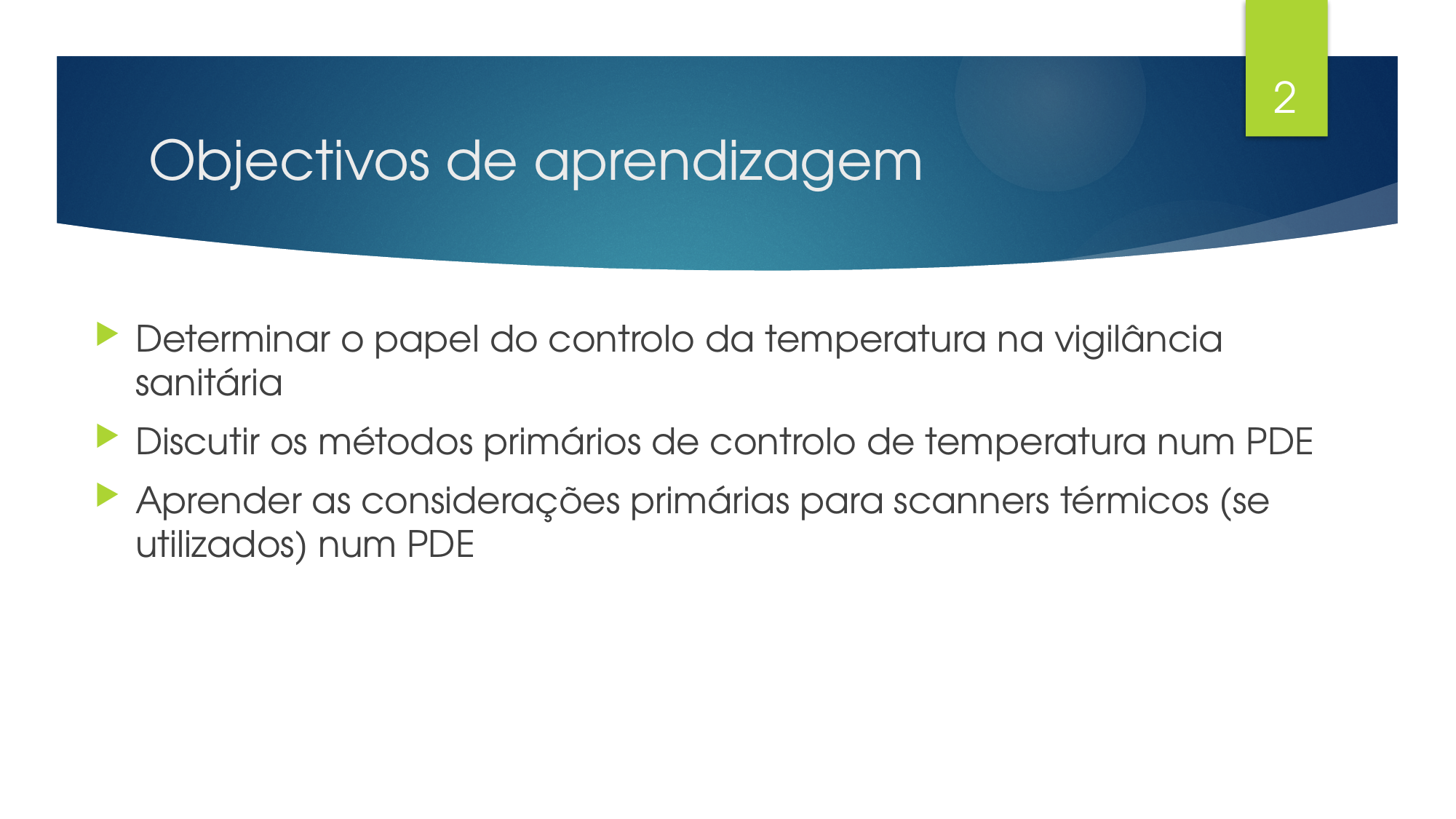

2
# Objectivos de aprendizagem
Determinar o papel do controlo da temperatura na vigilância sanitária
Discutir os métodos primários de controlo de temperatura num PDE
Aprender as considerações primárias para scanners térmicos (se utilizados) num PDE